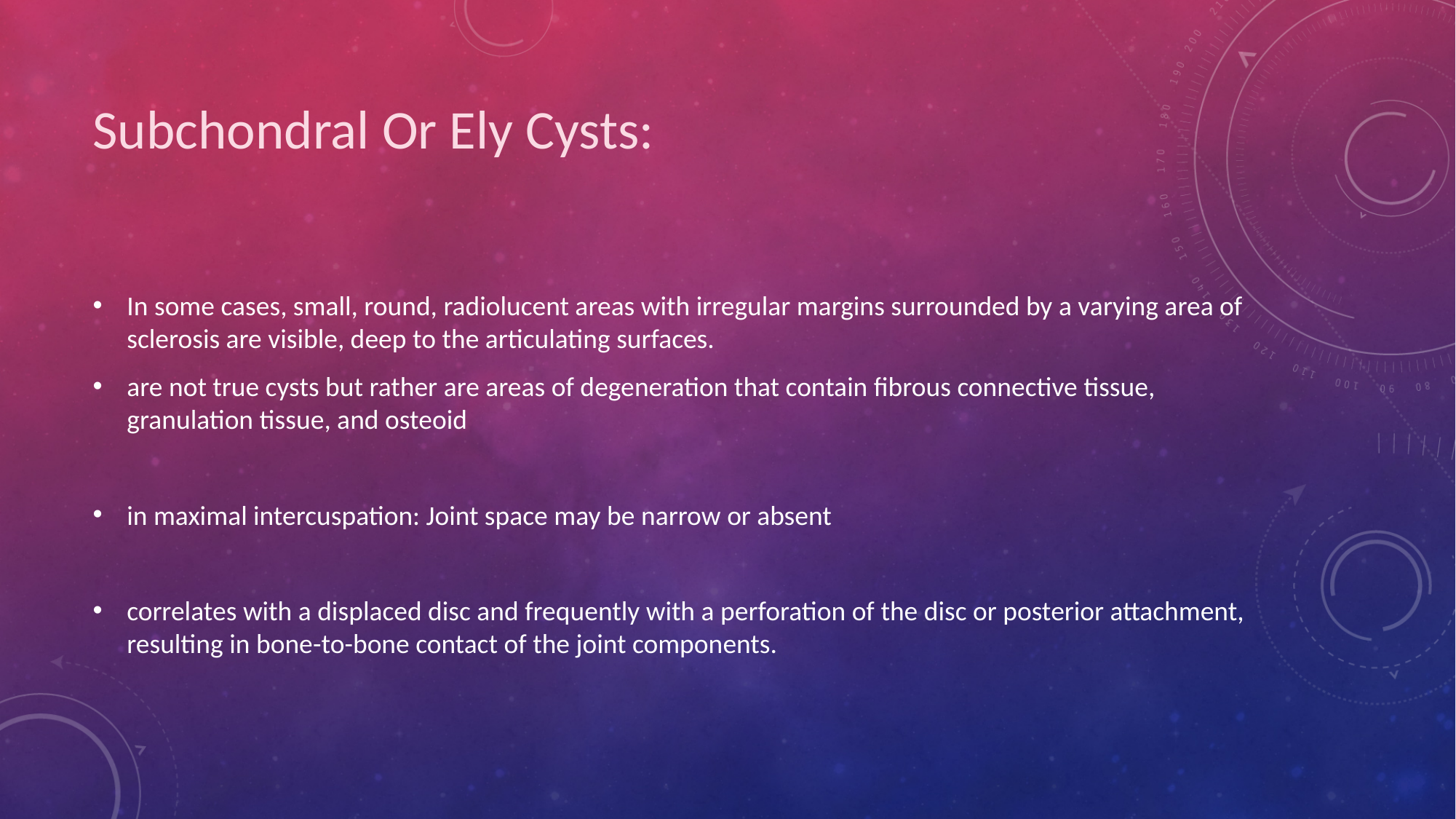

# Subchondral Or Ely Cysts:
In some cases, small, round, radiolucent areas with irregular margins surrounded by a varying area of sclerosis are visible, deep to the articulating surfaces.
are not true cysts but rather are areas of degeneration that contain fibrous connective tissue, granulation tissue, and osteoid

in maximal intercuspation: Joint space may be narrow or absent

correlates with a displaced disc and frequently with a perforation of the disc or posterior attachment, resulting in bone-to-bone contact of the joint components.